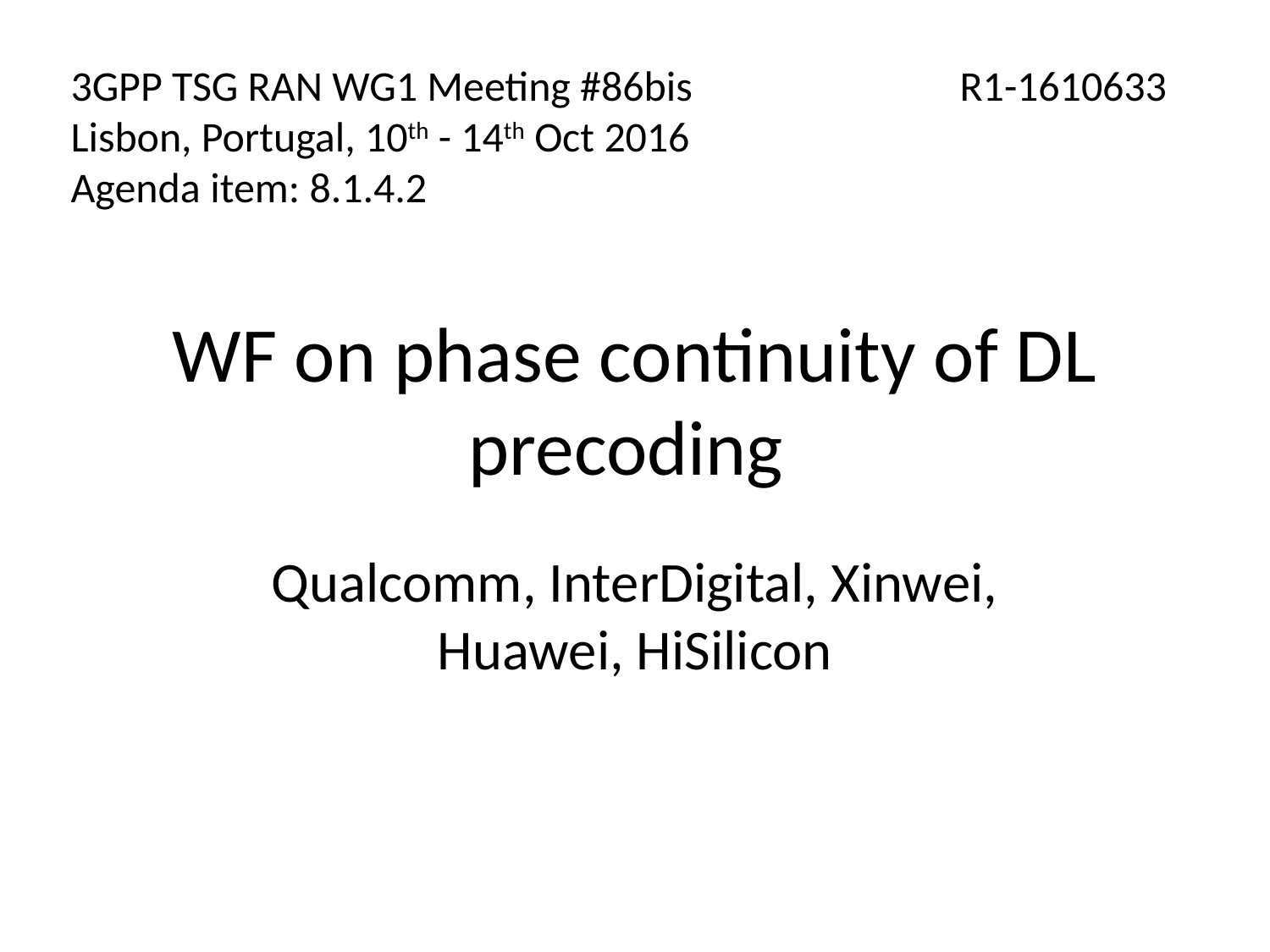

3GPP TSG RAN WG1 Meeting #86bis			R1-1610633 Lisbon, Portugal, 10th - 14th Oct 2016
Agenda item: 8.1.4.2
# WF on phase continuity of DL precoding
Qualcomm, InterDigital, Xinwei, Huawei, HiSilicon